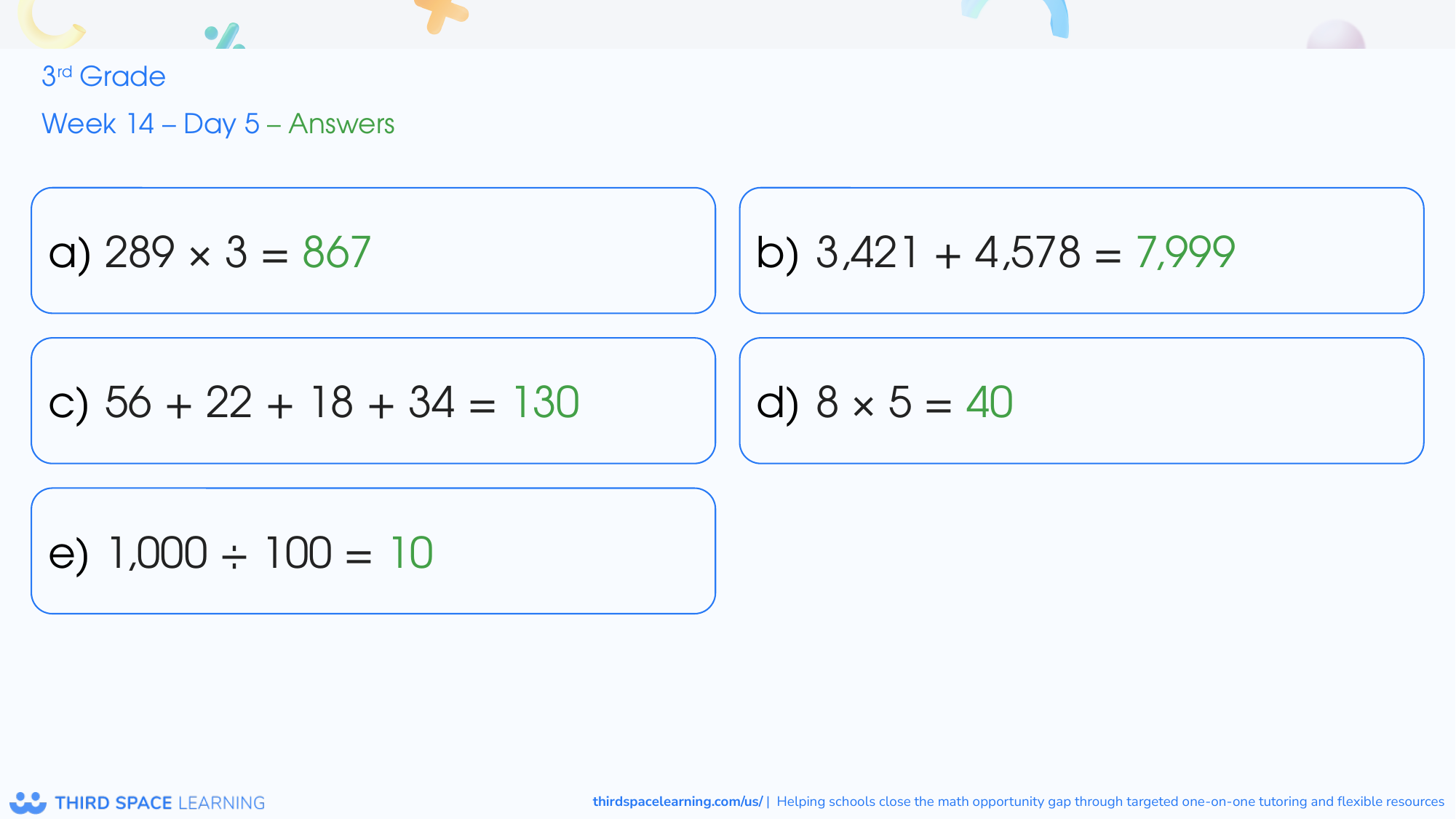

3rd Grade
Week 14 – Day 5 – Answers
289 × 3 = 867
3,421 + 4,578 = 7,999
56 + 22 + 18 + 34 = 130
8 × 5 = 40
1,000 ÷ 100 = 10